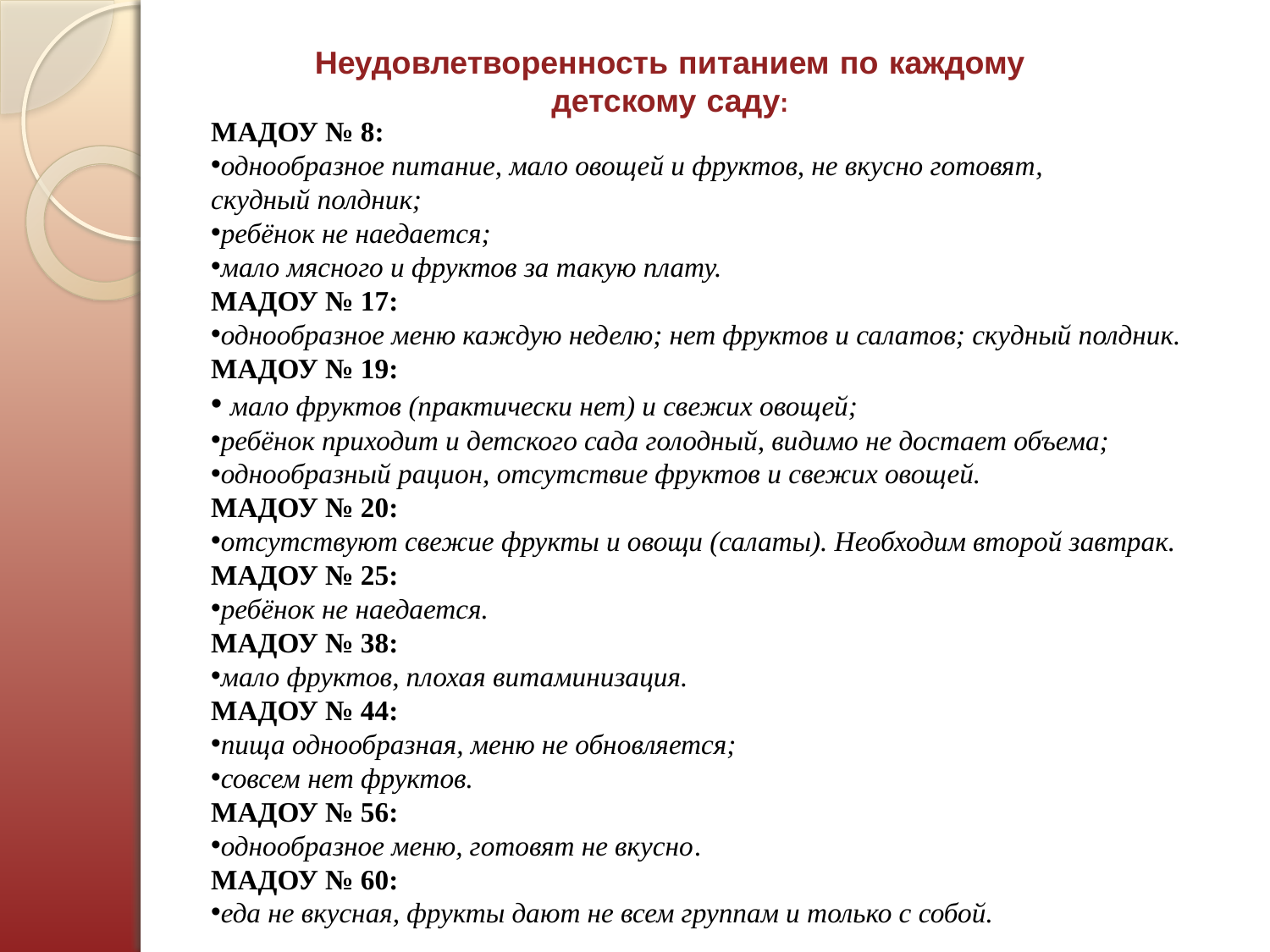

Неудовлетворенность питанием по каждому детскому саду:

МАДОУ № 8:
однообразное питание, мало овощей и фруктов, не вкусно готовят,
скудный полдник;
ребёнок не наедается;
мало мясного и фруктов за такую плату.
МАДОУ № 17:
однообразное меню каждую неделю; нет фруктов и салатов; скудный полдник.
МАДОУ № 19:
 мало фруктов (практически нет) и свежих овощей;
ребёнок приходит и детского сада голодный, видимо не достает объема;
однообразный рацион, отсутствие фруктов и свежих овощей.
МАДОУ № 20:
отсутствуют свежие фрукты и овощи (салаты). Необходим второй завтрак.
МАДОУ № 25:
ребёнок не наедается.
МАДОУ № 38:
мало фруктов, плохая витаминизация.
МАДОУ № 44:
пища однообразная, меню не обновляется;
совсем нет фруктов.
МАДОУ № 56:
однообразное меню, готовят не вкусно.
МАДОУ № 60:
еда не вкусная, фрукты дают не всем группам и только с собой.